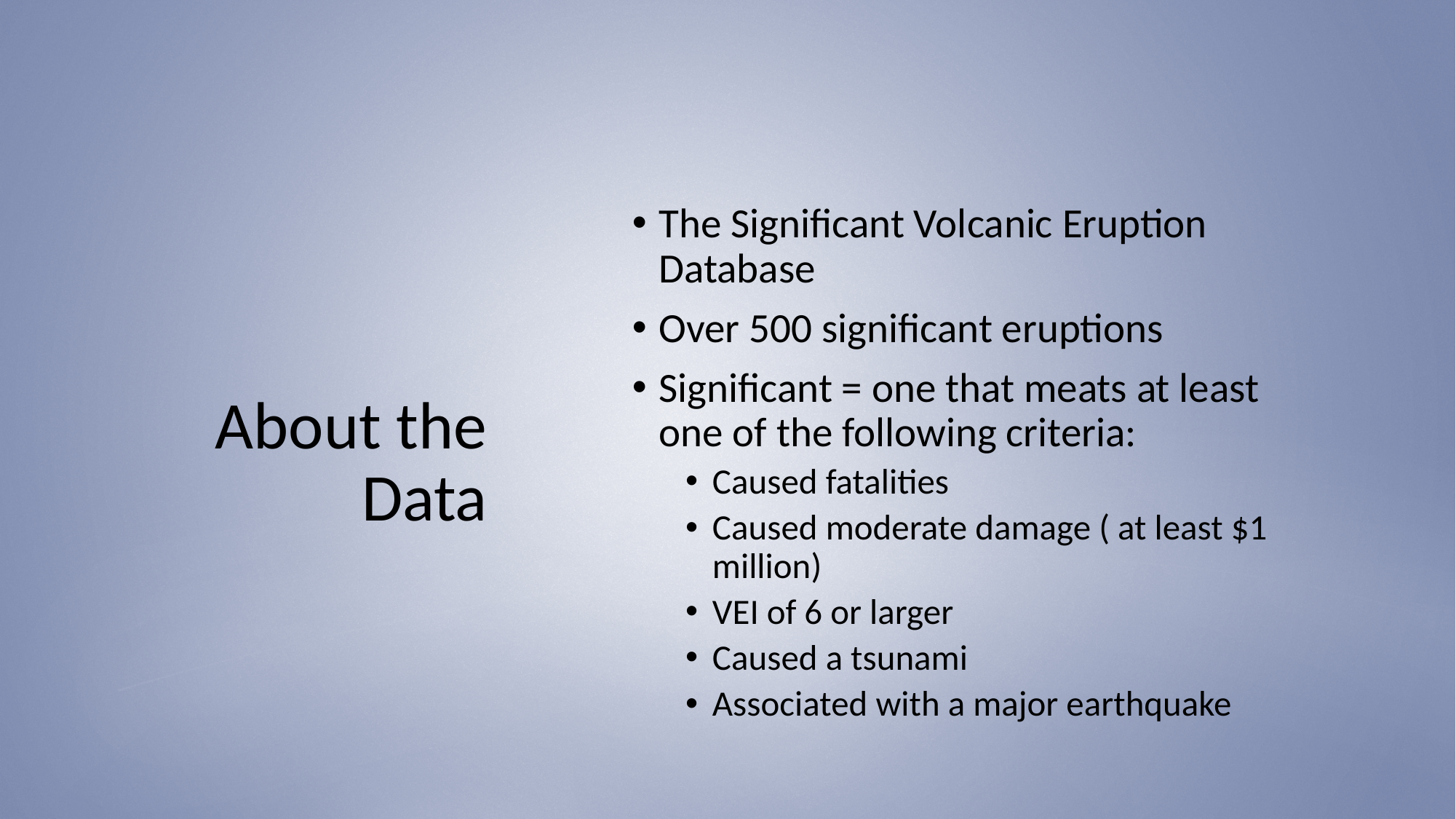

# About the Data
The Significant Volcanic Eruption Database
Over 500 significant eruptions
Significant = one that meats at least one of the following criteria:
Caused fatalities
Caused moderate damage ( at least $1 million)
VEI of 6 or larger
Caused a tsunami
Associated with a major earthquake